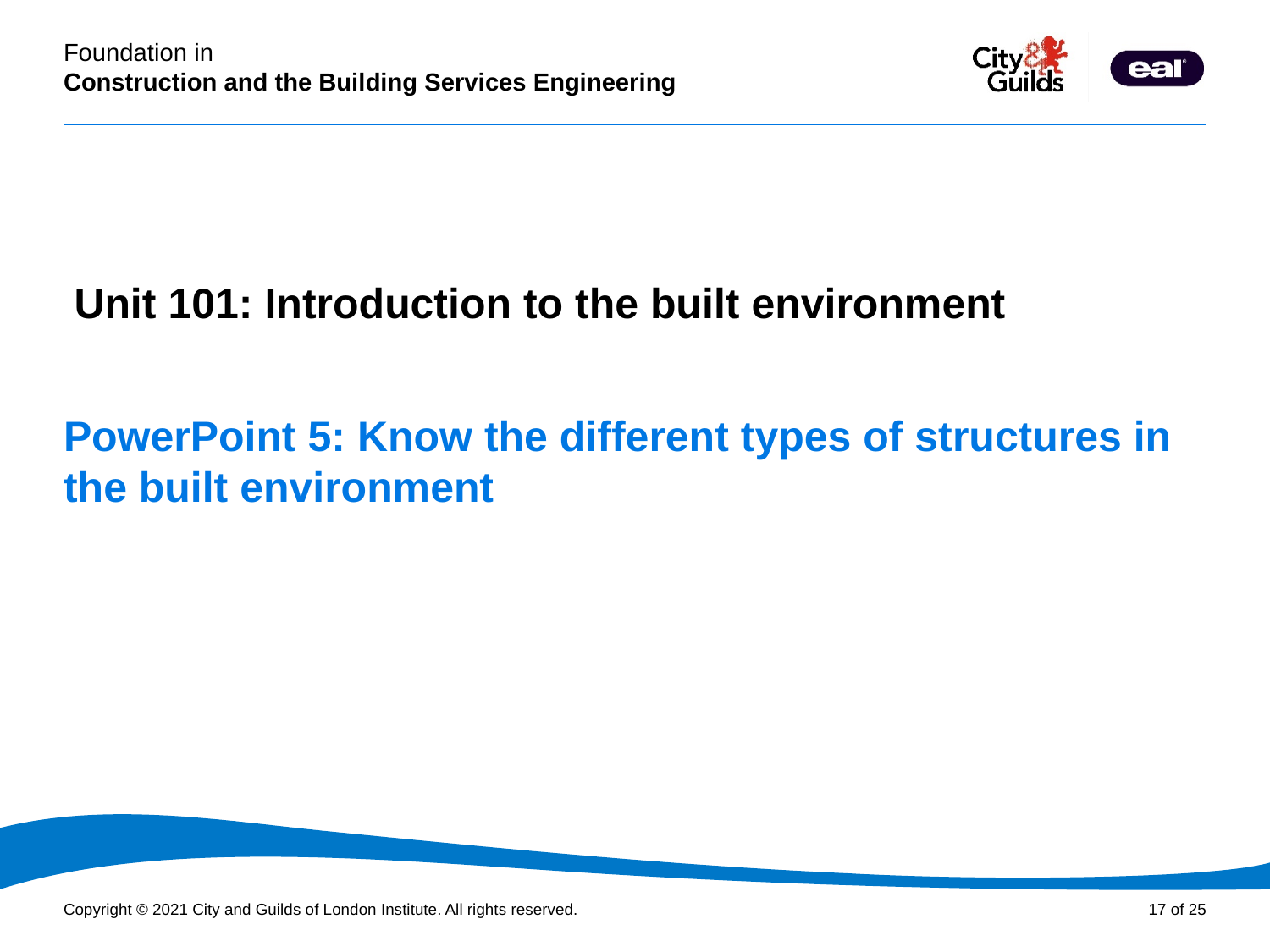

PowerPoint presentation
Unit 101: Introduction to the built environment
# PowerPoint 5: Know the different types of structures in the built environment